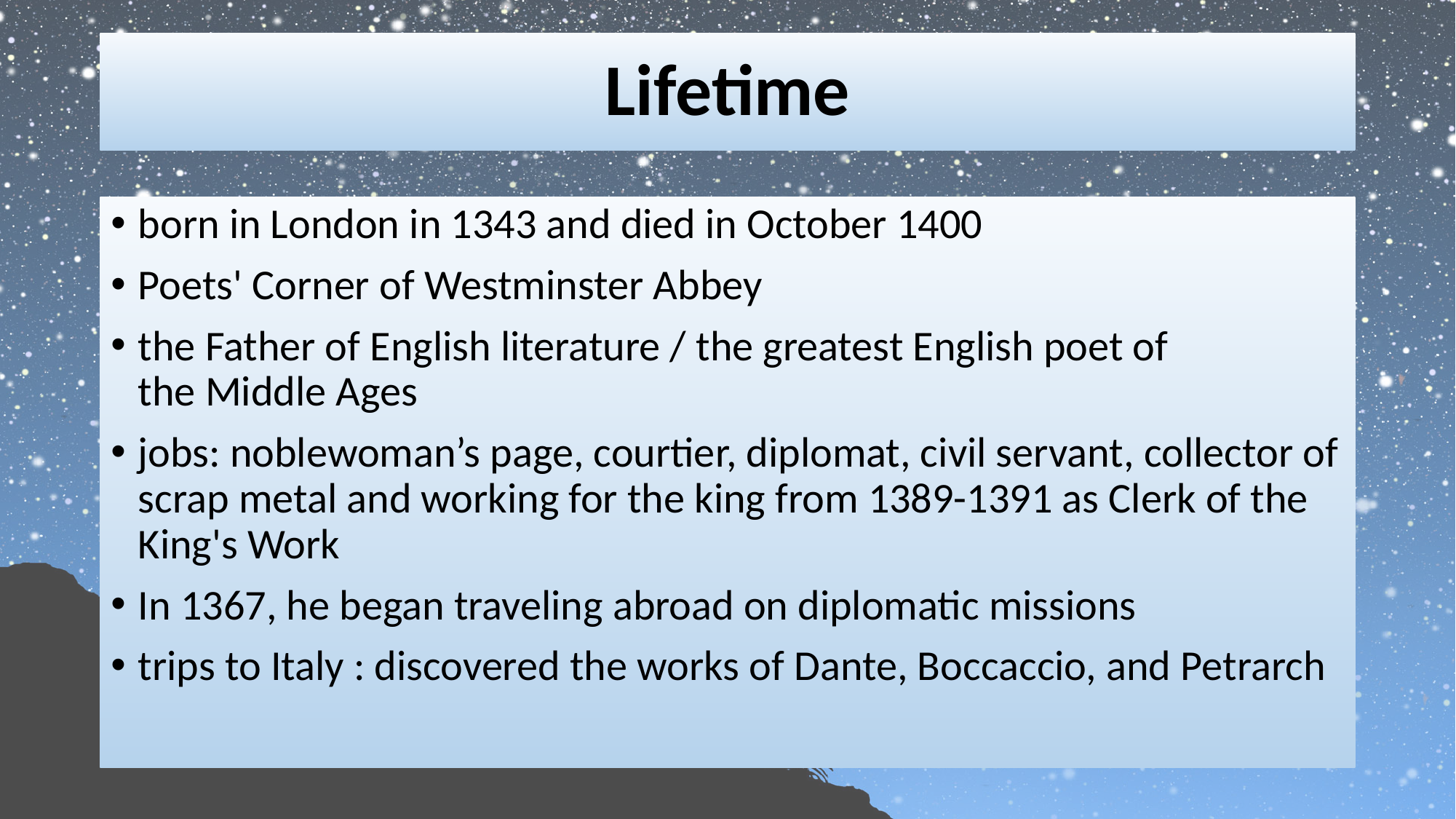

# Lifetime
born in London in 1343 and died in October 1400
Poets' Corner of Westminster Abbey
the Father of English literature / the greatest English poet of the Middle Ages
jobs: noblewoman’s page, courtier, diplomat, civil servant, collector of scrap metal and working for the king from 1389-1391 as Clerk of the King's Work
In 1367, he began traveling abroad on diplomatic missions
trips to Italy : discovered the works of Dante, Boccaccio, and Petrarch